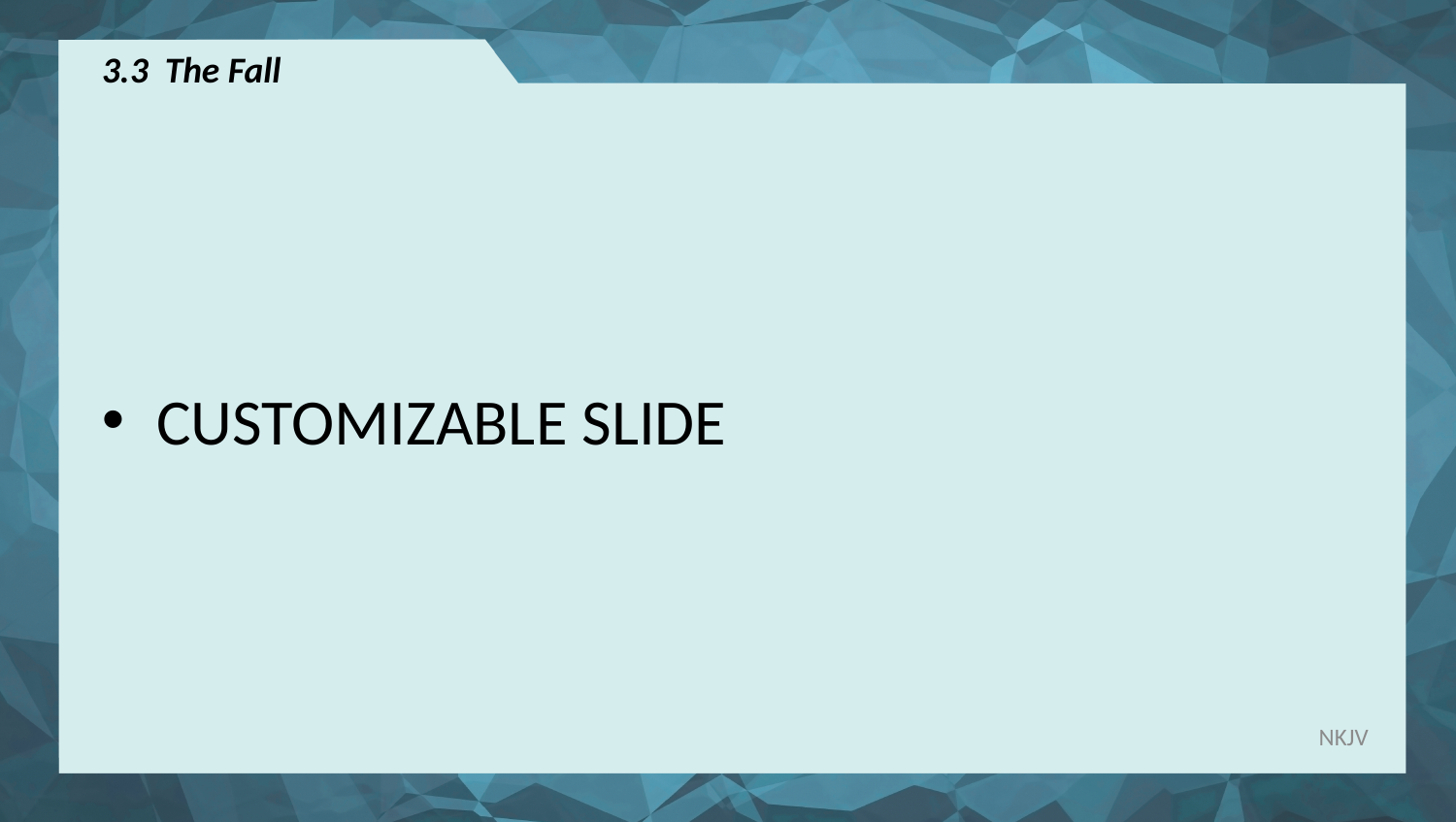

# 3.3  The Fall
CUSTOMIZABLE SLIDE
NKJV